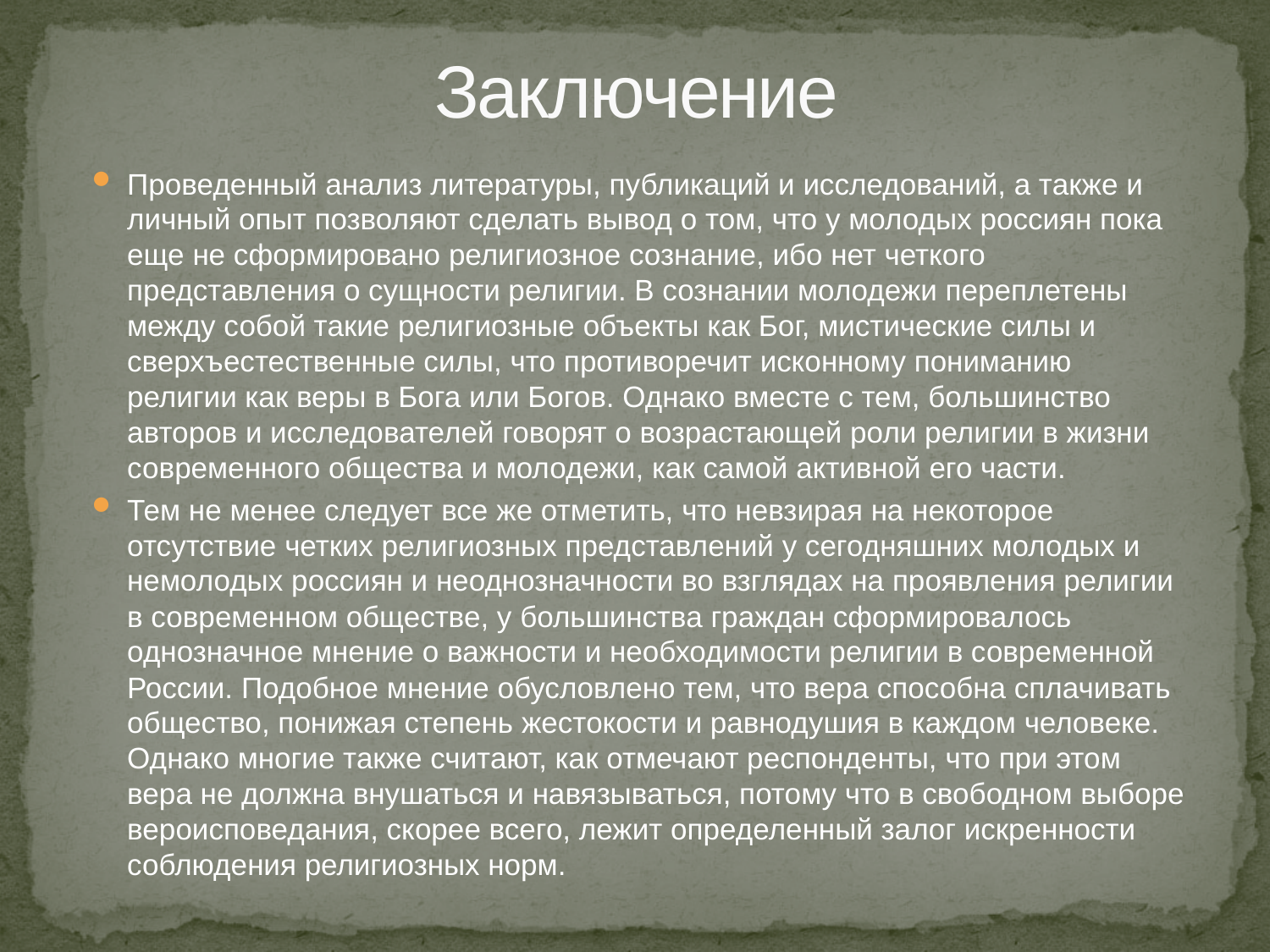

# Заключение
Проведенный анализ литературы, публикаций и исследований, а также и личный опыт позволяют сделать вывод о том, что у молодых россиян пока еще не сформировано религиозное сознание, ибо нет четкого представления о сущности религии. В сознании молодежи переплетены между собой такие религиозные объекты как Бог, мистические силы и сверхъестественные силы, что противоречит исконному пониманию религии как веры в Бога или Богов. Однако вместе с тем, большинство авторов и исследователей говорят о возрастающей роли религии в жизни современного общества и молодежи, как самой активной его части.
Тем не менее следует все же отметить, что невзирая на некоторое отсутствие четких религиозных представлений у сегодняшних молодых и немолодых россиян и неоднозначности во взглядах на проявления религии в современном обществе, у большинства граждан сформировалось однозначное мнение о важности и необходимости религии в современной России. Подобное мнение обусловлено тем, что вера способна сплачивать общество, понижая степень жестокости и равнодушия в каждом человеке. Однако многие также считают, как отмечают респонденты, что при этом вера не должна внушаться и навязываться, потому что в свободном выборе вероисповедания, скорее всего, лежит определенный залог искренности соблюдения религиозных норм.